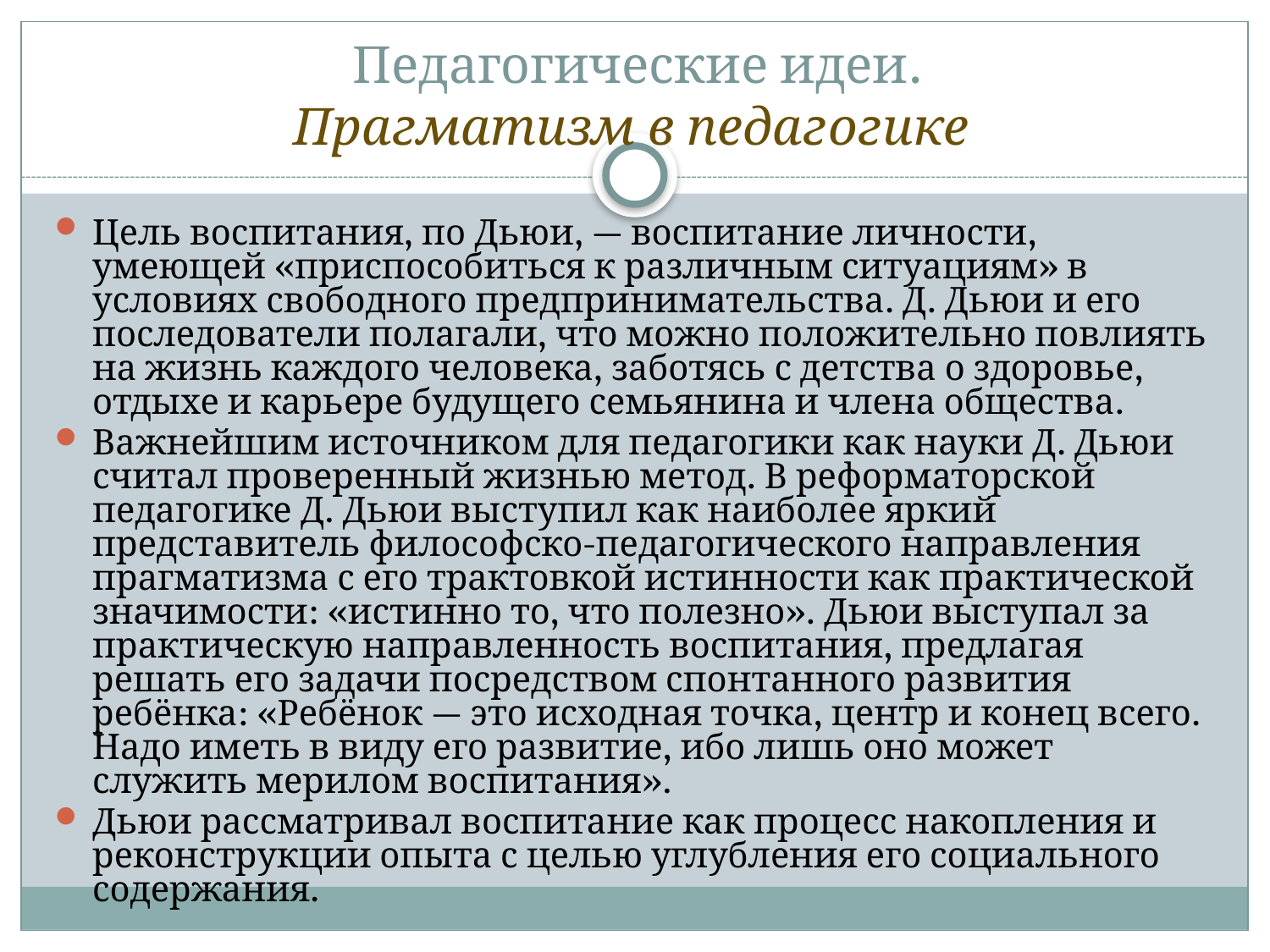

Цель воспитания, по Дьюи, — воспитание личности, умеющей «приспособиться к различным ситуациям» в условиях свободного предпринимательства. Д. Дьюи и его последователи полагали, что можно положительно повлиять на жизнь каждого человека, заботясь с детства о здоровье, отдыхе и карьере будущего семьянина и члена общества.
Важнейшим источником для педагогики как науки Д. Дьюи считал проверенный жизнью метод. В реформаторской педагогике Д. Дьюи выступил как наиболее яркий представитель философско-педагогического направления прагматизма с его трактовкой истинности как практической значимости: «истинно то, что полезно». Дьюи выступал за практическую направленность воспитания, предлагая решать его задачи посредством спонтанного развития ребёнка: «Ребёнок — это исходная точка, центр и конец всего. Надо иметь в виду его развитие, ибо лишь оно может служить мерилом воспитания».
Дьюи рассматривал воспитание как процесс накопления и реконструкции опыта с целью углубления его социального содержания.
Педагогические идеи.
Прагматизм в педагогике